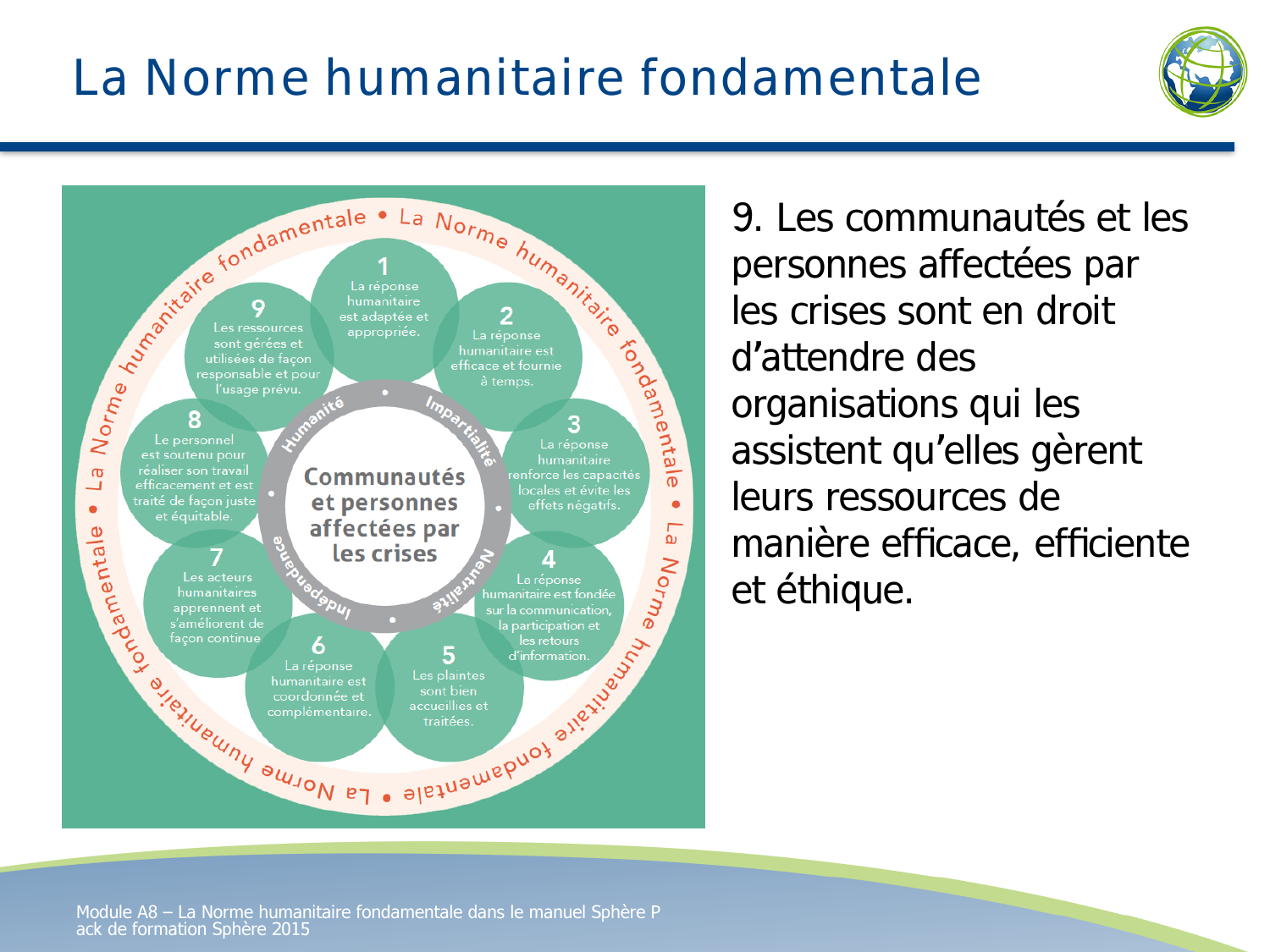

# La Norme humanitaire fondamentale
9. Les communautés et les personnes affectées par les crises sont en droit d’attendre des organisations qui les assistent qu’elles gèrent leurs ressources de manière efficace, efficiente et éthique.
Module A8 – La Norme humanitaire fondamentale dans le manuel Sphère Pack de formation Sphère 2015